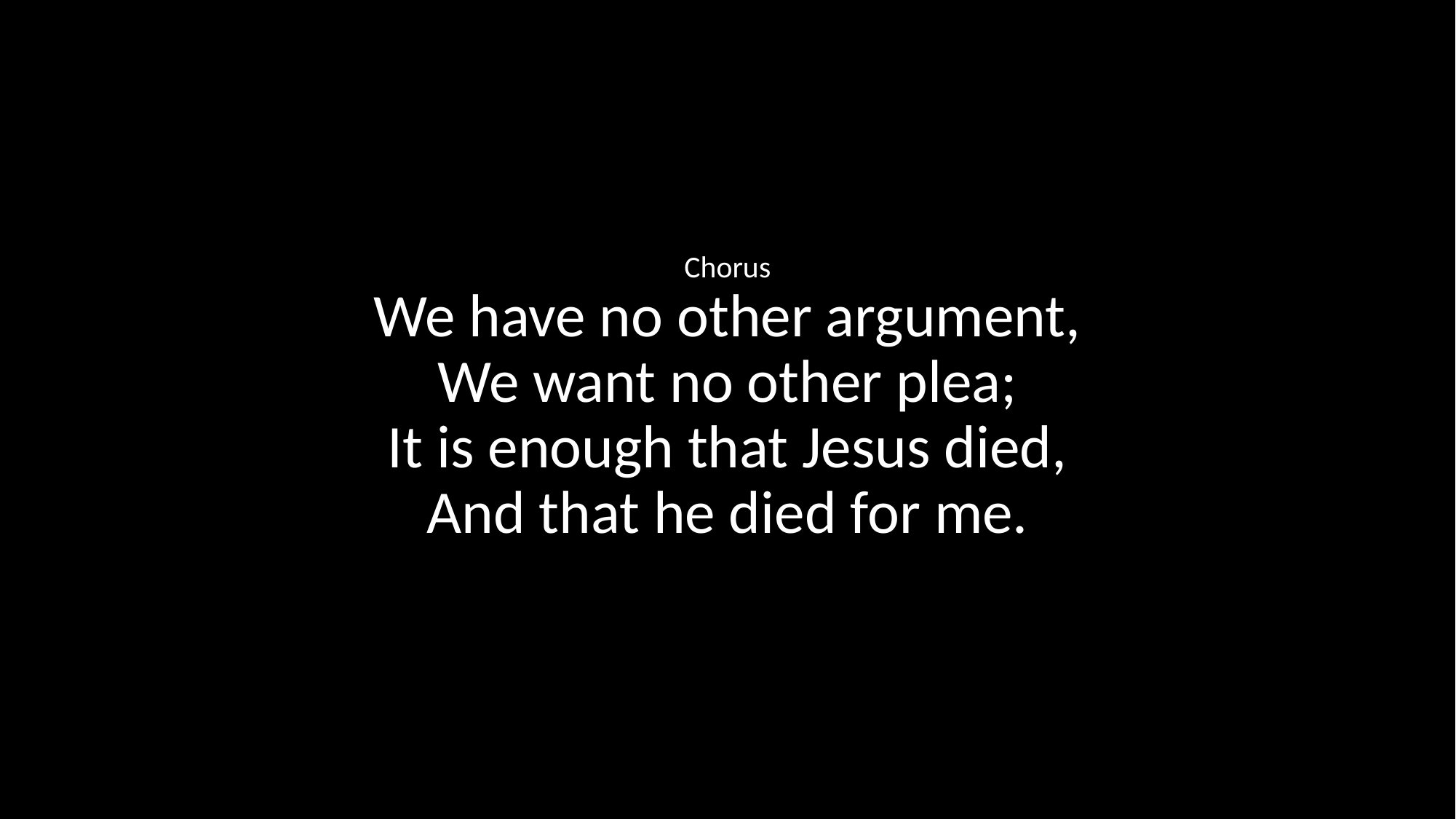

Chorus
We have no other argument,
We want no other plea;
It is enough that Jesus died,
And that he died for me.